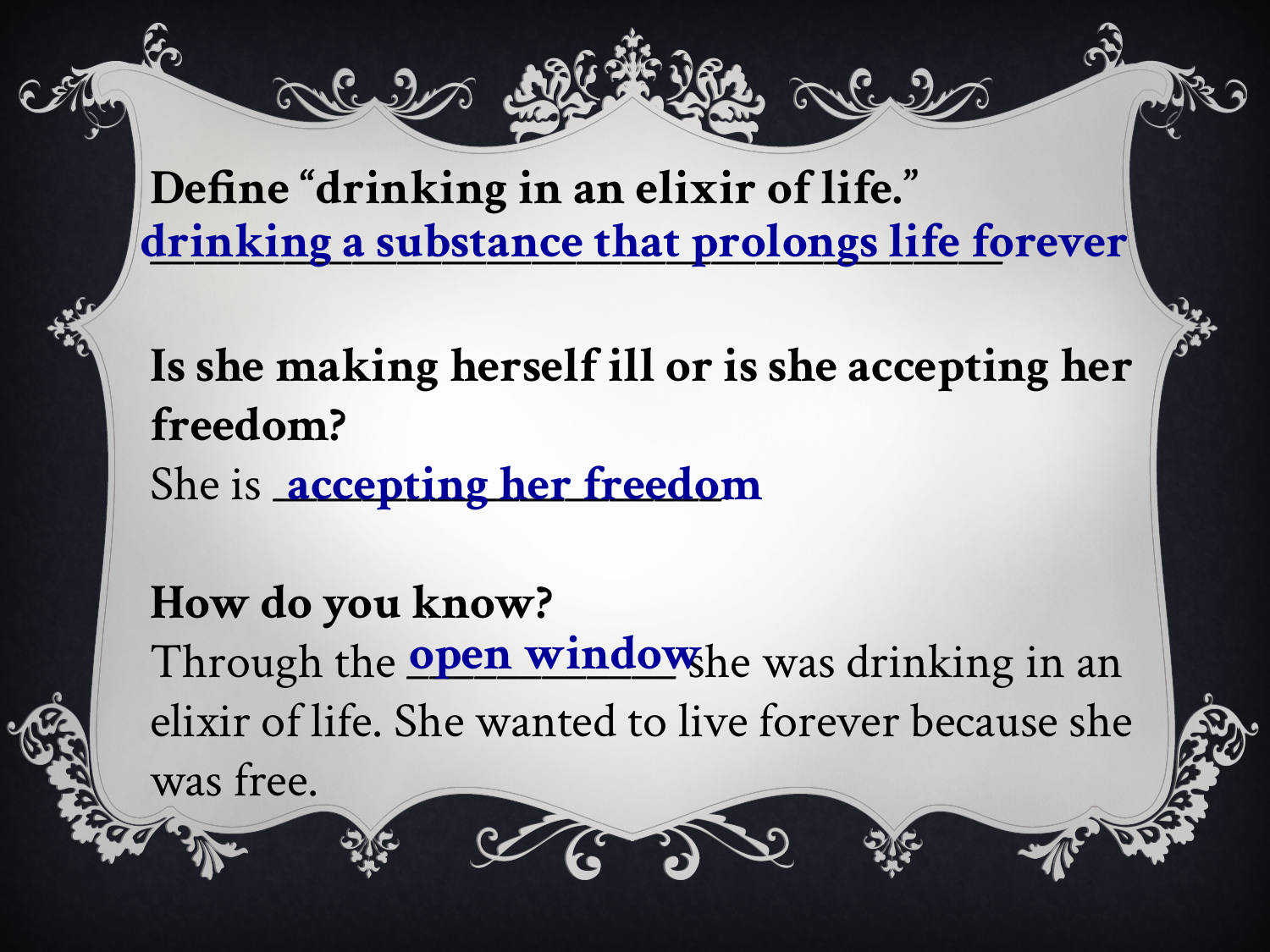

Define “drinking in an elixir of life.”
______________________________________

Is she making herself ill or is she accepting her freedom?
She is ____________________.

How do you know?
Through the ____________ she was drinking in an elixir of life. She wanted to live forever because she was free.

drinking a substance that prolongs life forever
accepting her freedom
open window